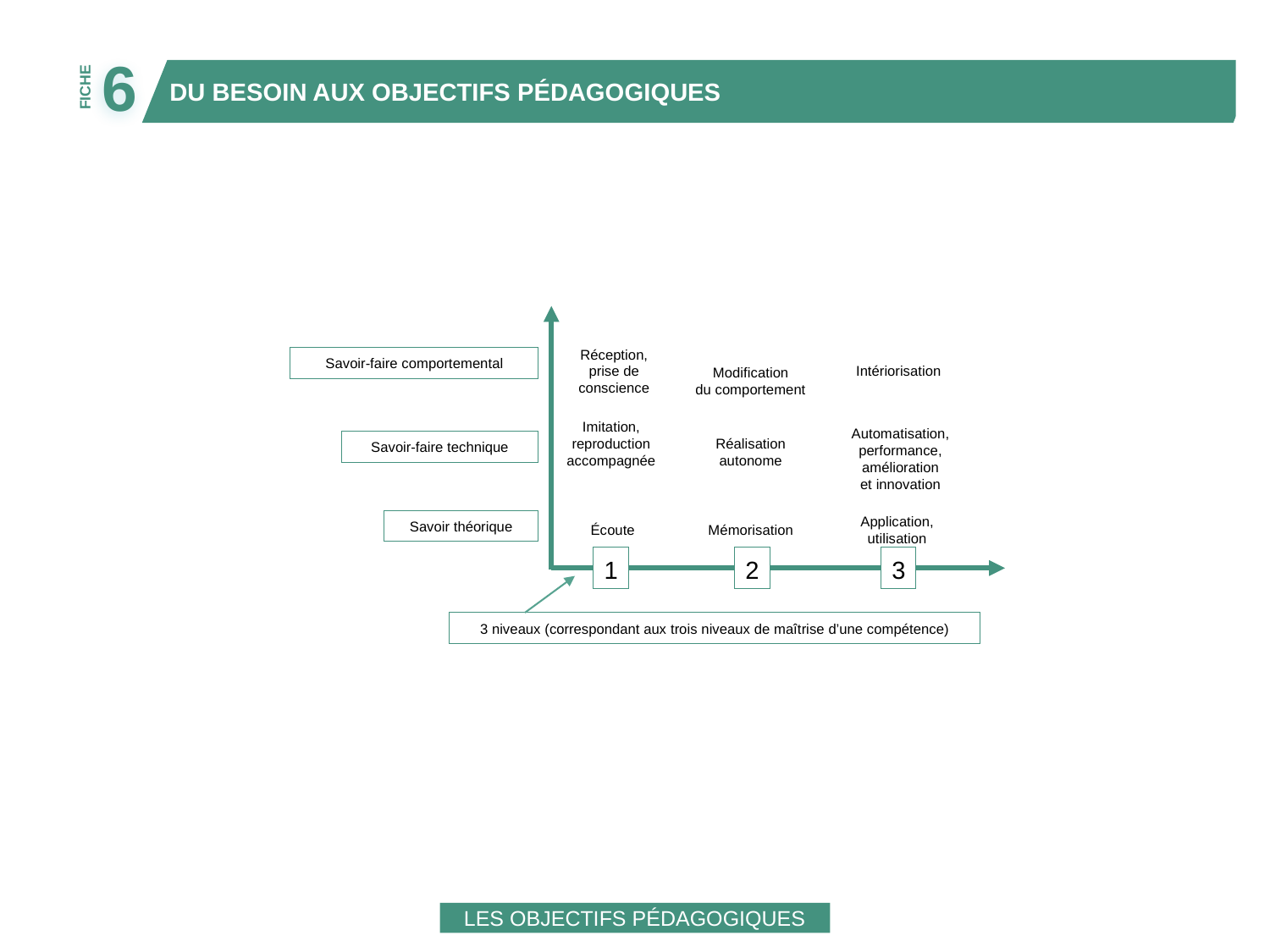

6

DU BESOIN AUX OBJECTIFS PÉDAGOGIQUES
FICHE

Réception,
prise de
conscience

Savoir-faire comportemental
Intériorisation
Modification
du comportement
Imitation,
reproduction
accompagnée
Automatisation,
performance,
amélioration
et innovation

Réalisation
autonome
Savoir-faire technique

Application,
utilisation
Savoir théorique
Écoute
Mémorisation

1
2
3

3 niveaux (correspondant aux trois niveaux de maîtrise d’une compétence)
LES OBJECTIFS PÉDAGOGIQUES